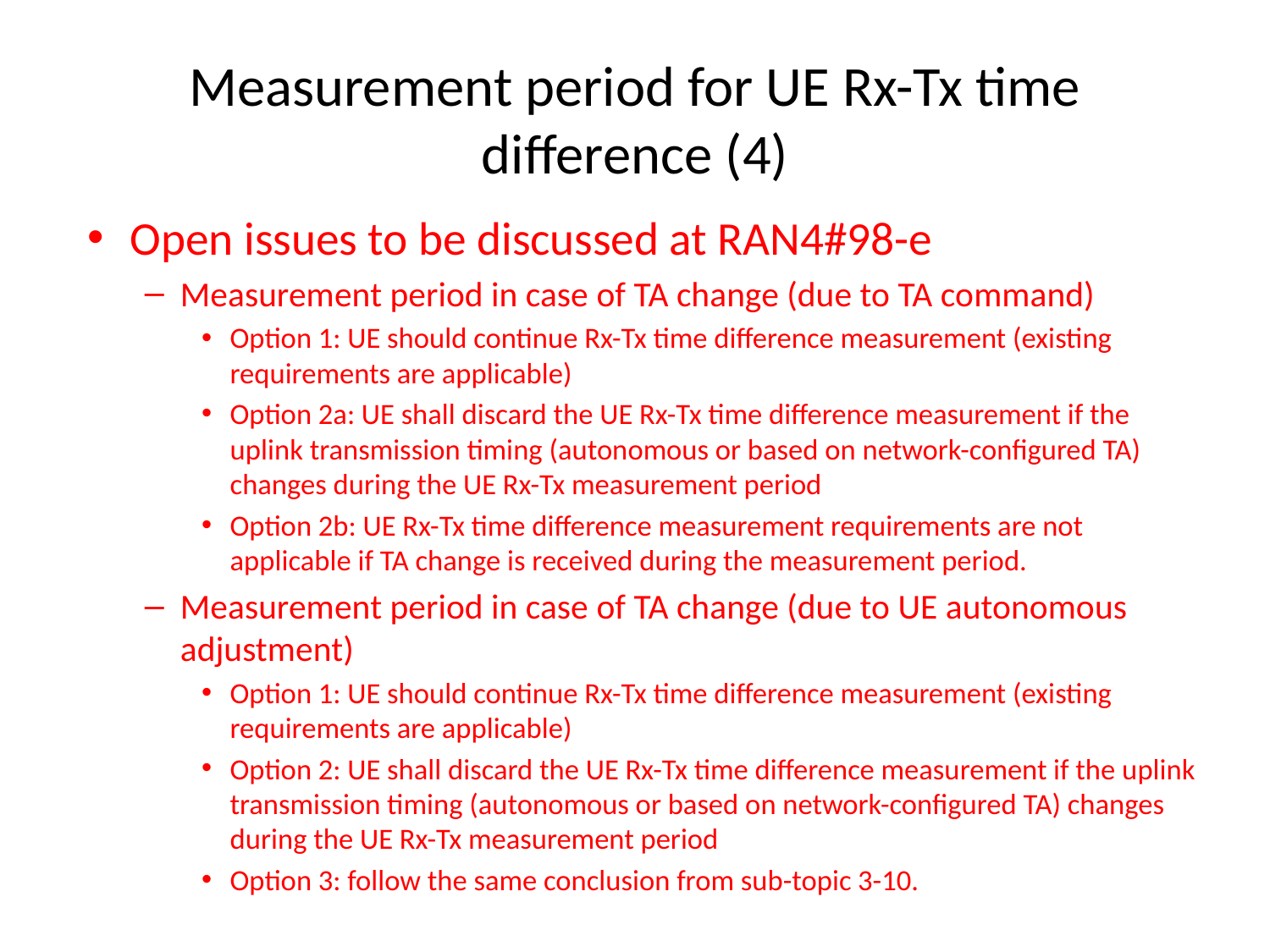

# Measurement period for UE Rx-Tx time difference (4)
Open issues to be discussed at RAN4#98-e
Measurement period in case of TA change (due to TA command)
Option 1: UE should continue Rx-Tx time difference measurement (existing requirements are applicable)
Option 2a: UE shall discard the UE Rx-Tx time difference measurement if the uplink transmission timing (autonomous or based on network-configured TA) changes during the UE Rx-Tx measurement period
Option 2b: UE Rx-Tx time difference measurement requirements are not applicable if TA change is received during the measurement period.
Measurement period in case of TA change (due to UE autonomous adjustment)
Option 1: UE should continue Rx-Tx time difference measurement (existing requirements are applicable)
Option 2: UE shall discard the UE Rx-Tx time difference measurement if the uplink transmission timing (autonomous or based on network-configured TA) changes during the UE Rx-Tx measurement period
Option 3: follow the same conclusion from sub-topic 3-10.